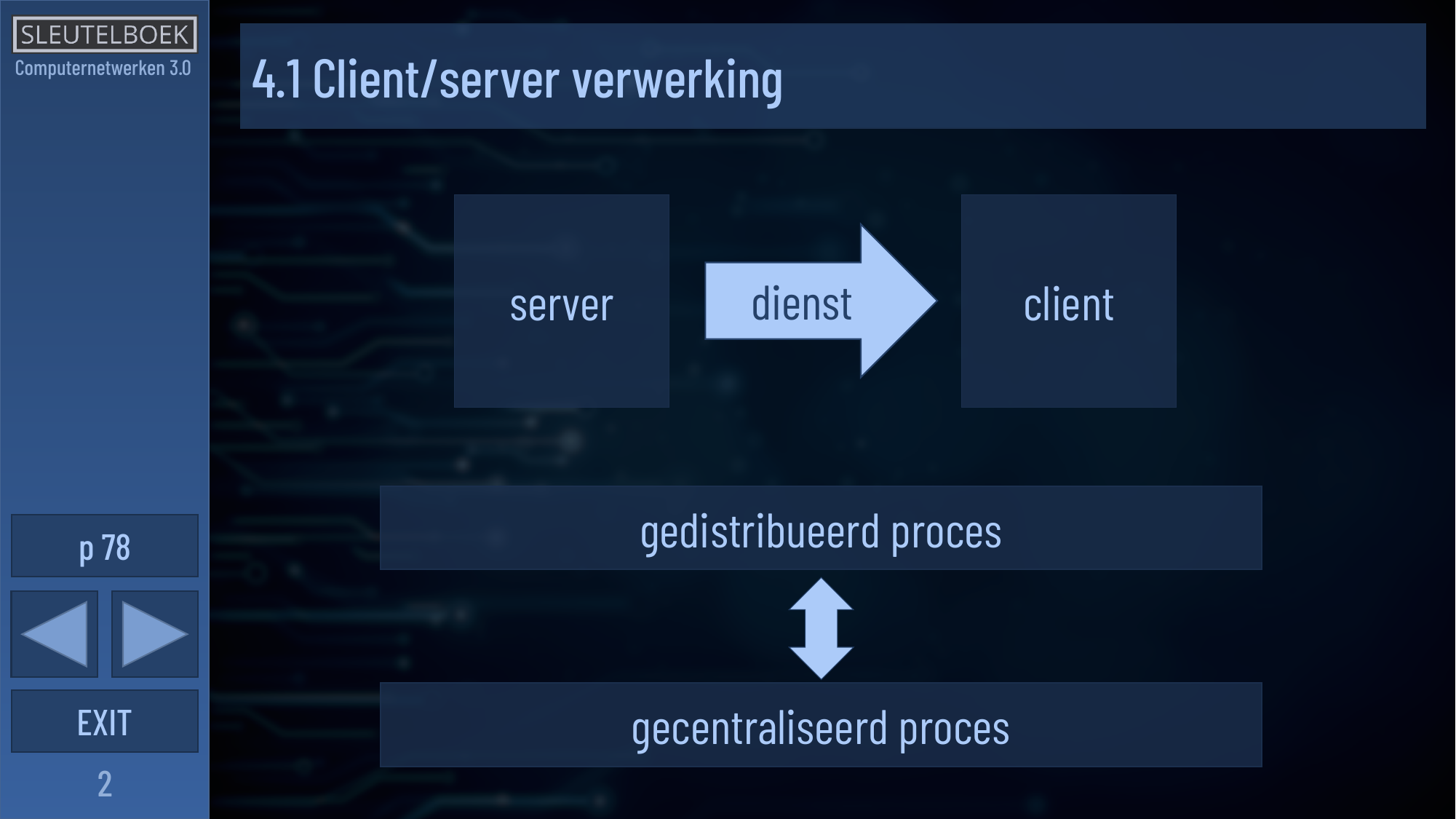

4.1 Client/server verwerking
Computernetwerken 3.0
server
client
dienst
gedistribueerd proces
p 78

gecentraliseerd proces
2